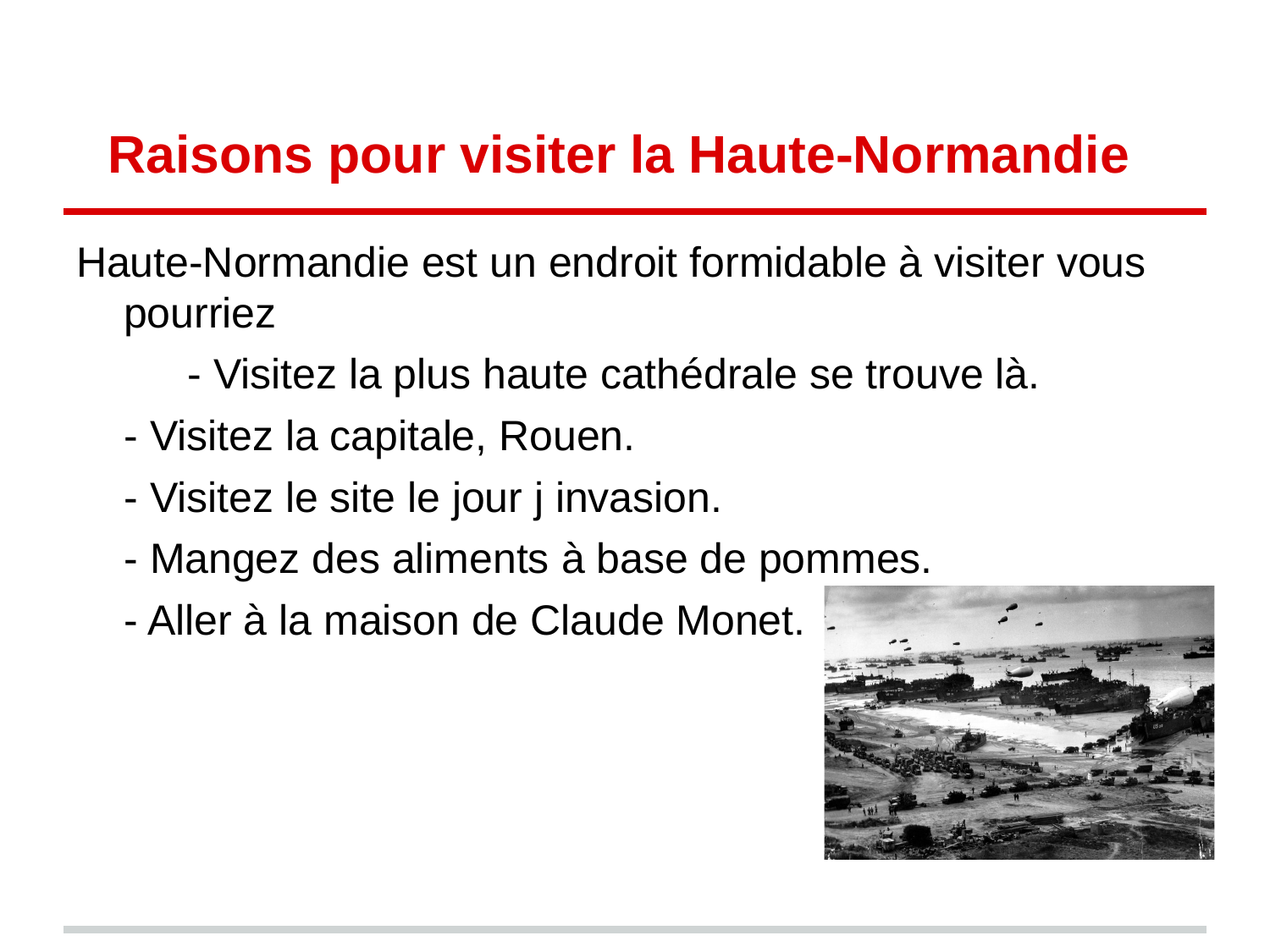

# Raisons pour visiter la Haute-Normandie
Haute-Normandie est un endroit formidable à visiter vous pourriez
- Visitez la plus haute cathédrale se trouve là.
	- Visitez la capitale, Rouen.
	- Visitez le site le jour j invasion.
	- Mangez des aliments à base de pommes.
	- Aller à la maison de Claude Monet.